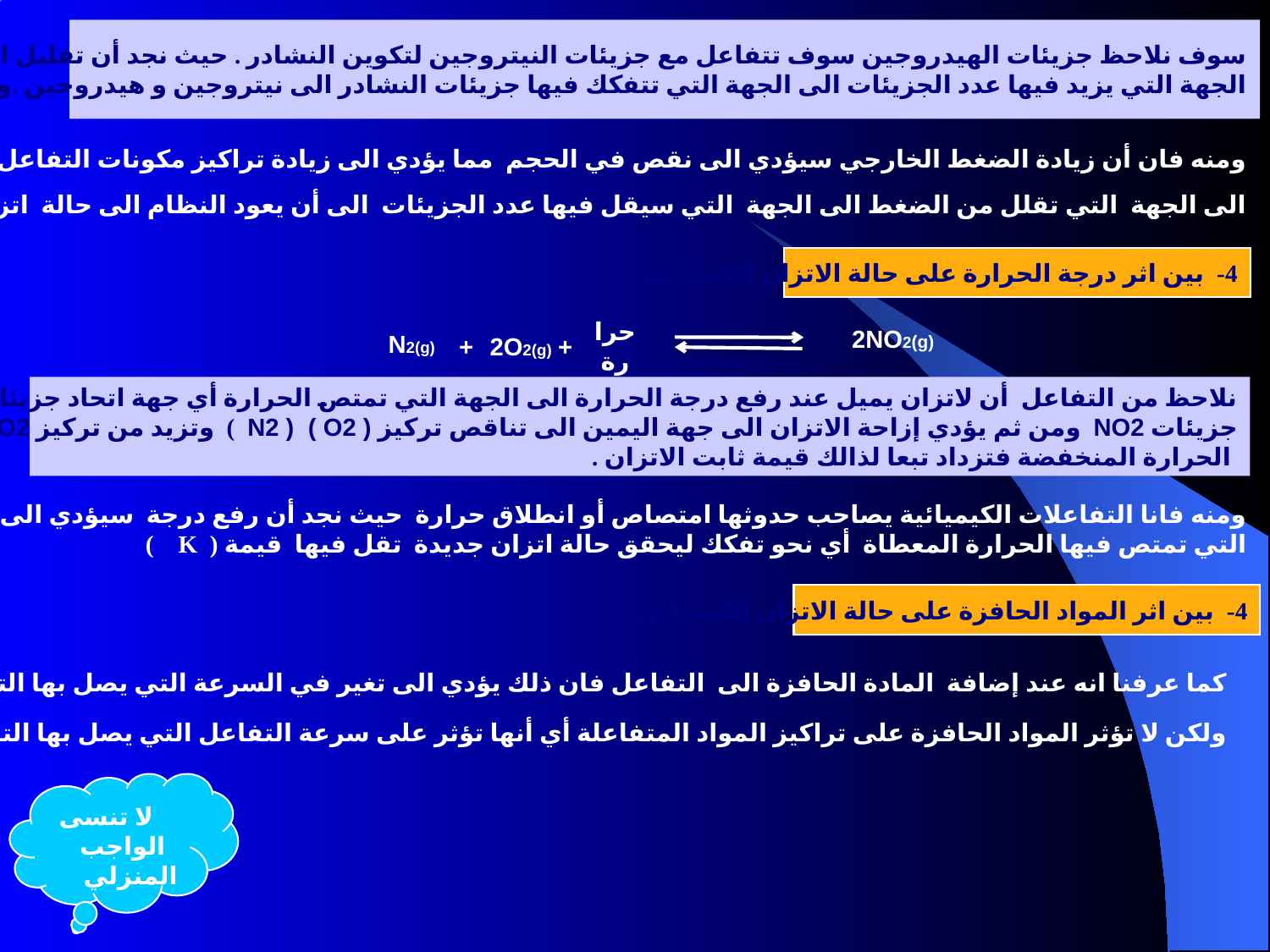

سوف نلاحظ جزيئات الهيدروجين سوف تتفاعل مع جزيئات النيتروجين لتكوين النشادر . حيث نجد أن تقليل الضغط سوف يؤدي الى إزاحة التفاعل نحو
الجهة التي يزيد فيها عدد الجزيئات الى الجهة التي تتفكك فيها جزيئات النشادر الى نيتروجين و هيدروجين .ويعود النظام الى اتزان جديدة .

ومنه فان أن زيادة الضغط الخارجي سيؤدي الى نقص في الحجم  مما يؤدي الى زيادة تراكيز مكونات التفاعل وفقا لمبدأ لوشاتلية حيث يتجه التفاعل

الى الجهة  التي تقلل من الضغط الى الجهة  التي سيقل فيها عدد الجزيئات  الى أن يعود النظام الى حالة  اتزان جديدة و بالتالي لا تتأثر قيمة ثابت الاتزان  .

4-  بين اثر درجة الحرارة على حالة الاتزان الكيميائي  ؟
2NO2(g)
N2(g)
+
2O2(g)
+
حرارة

نلاحظ من التفاعل  أن لاتزان يميل عند رفع درجة الحرارة الى الجهة التي تمتص الحرارة أي جهة اتحاد جزيئات N2 )  ( O2 )  ) لتكوين المزيد من
جزيئات NO2  ومن ثم يؤدي إزاحة الاتزان الى جهة اليمين الى تناقص تركيز N2 )  ( O2 )  )  وتزيد من تركيز NO2 مقارنة بتركيزها عند عند درجة
 الحرارة المنخفضة فتزداد تبعا لذالك قيمة ثابت الاتزان .

ومنه فانا التفاعلات الكيميائية يصاحب حدوثها امتصاص أو انطلاق حرارة  حيث نجد أن رفع درجة  سيؤدي الى إزاحة الاتزان نحو الجهة
التي تمتص فيها الحرارة المعطاة  أي نحو تفكك ليحقق حالة اتزان جديدة  تقل فيها  قيمة (  K    )

4-  بين اثر المواد الحافزة على حالة الاتزان الكيميائي  ؟
كما عرفنا انه عند إضافة  المادة الحافزة الى  التفاعل فان ذلك يؤدي الى تغير في السرعة التي يصل بها التفاعل الى حالة الاتزان  .

ولكن لا تؤثر المواد الحافزة على تراكيز المواد المتفاعلة أي أنها تؤثر على سرعة التفاعل التي يصل بها التفاعل  الى حالة الاتزان  .

    لا تنسى   الواجب المنزلي